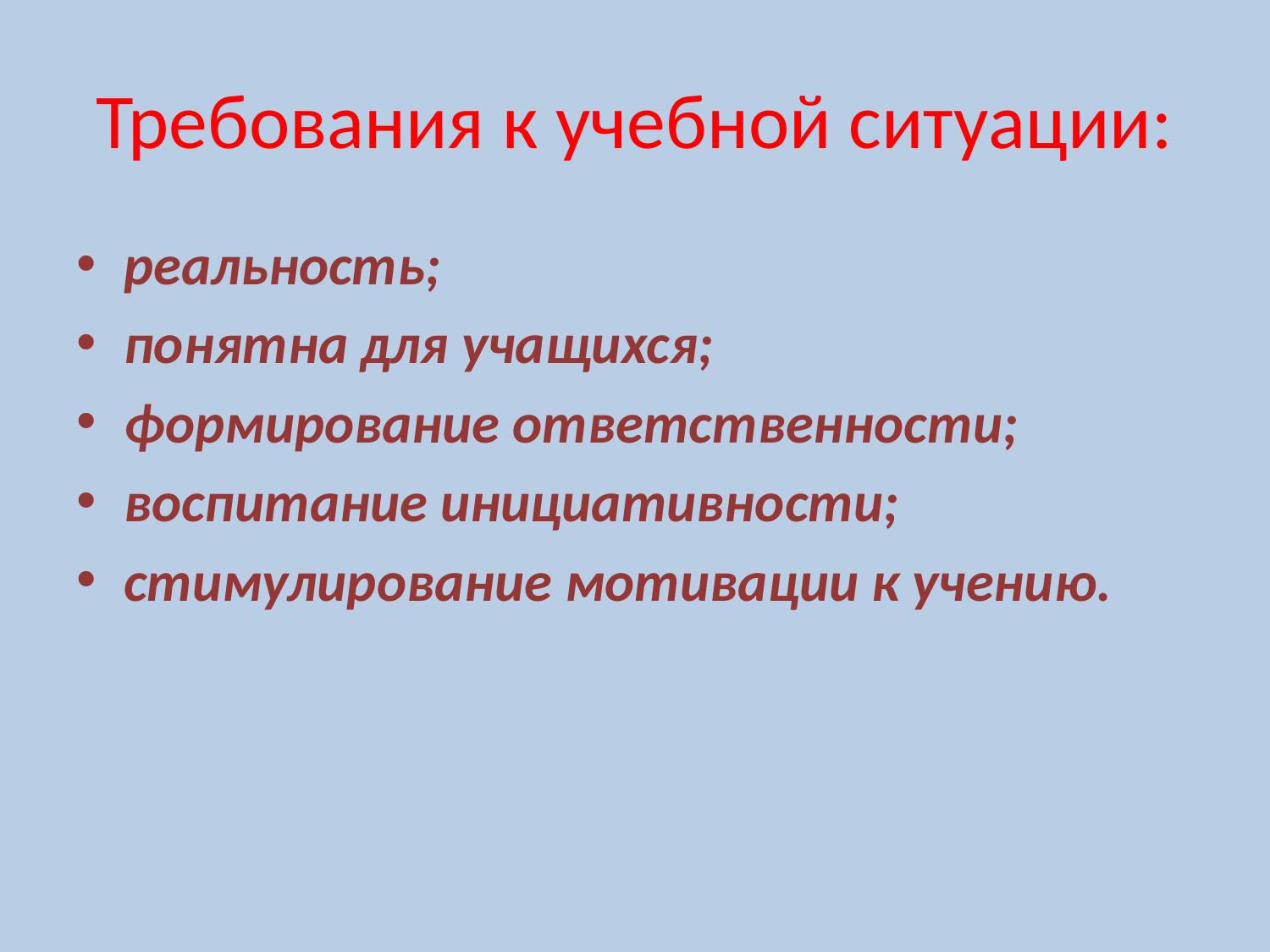

# Требования к учебной ситуации:
реальность;
понятна для учащихся;
формирование ответственности;
воспитание инициативности;
стимулирование мотивации к учению.